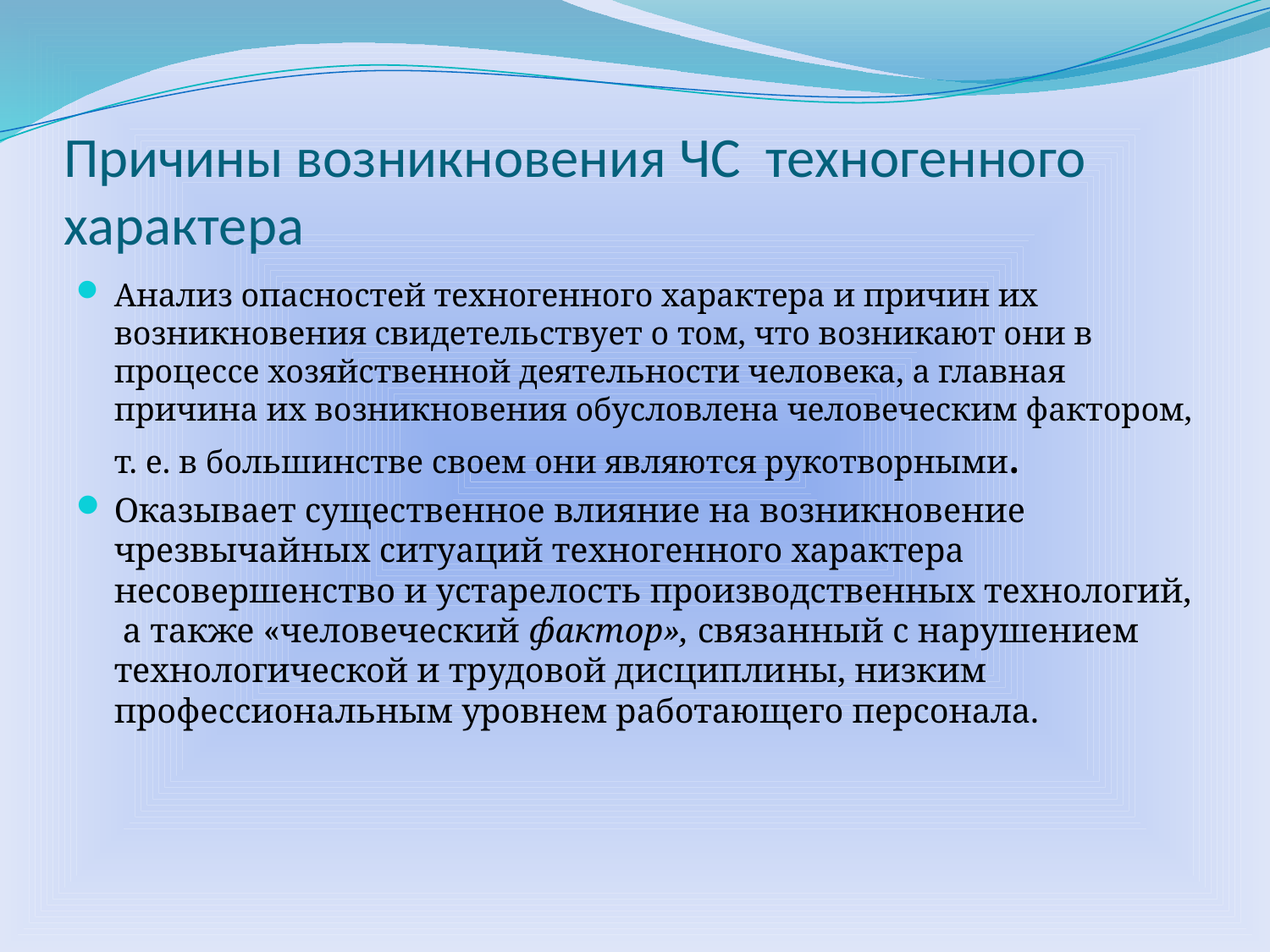

# Причины возникновения ЧС  техногенного характера
Анализ опасностей техногенного характера и причин их возникновения свидетельствует о том, что возникают они в процессе хозяйственной деятельности человека, а главная причина их возникновения обусловлена человеческим фактором, т. е. в большинстве своем они являются рукотворными.
Оказывает существенное влияние на возникновение чрезвычайных ситуаций техногенного характера несовершенство и устарелость производственных технологий,  а также «человеческий фактор», связанный с нарушением технологической и трудовой дисципли­ны, низким профессиональным уровнем работающего персонала.